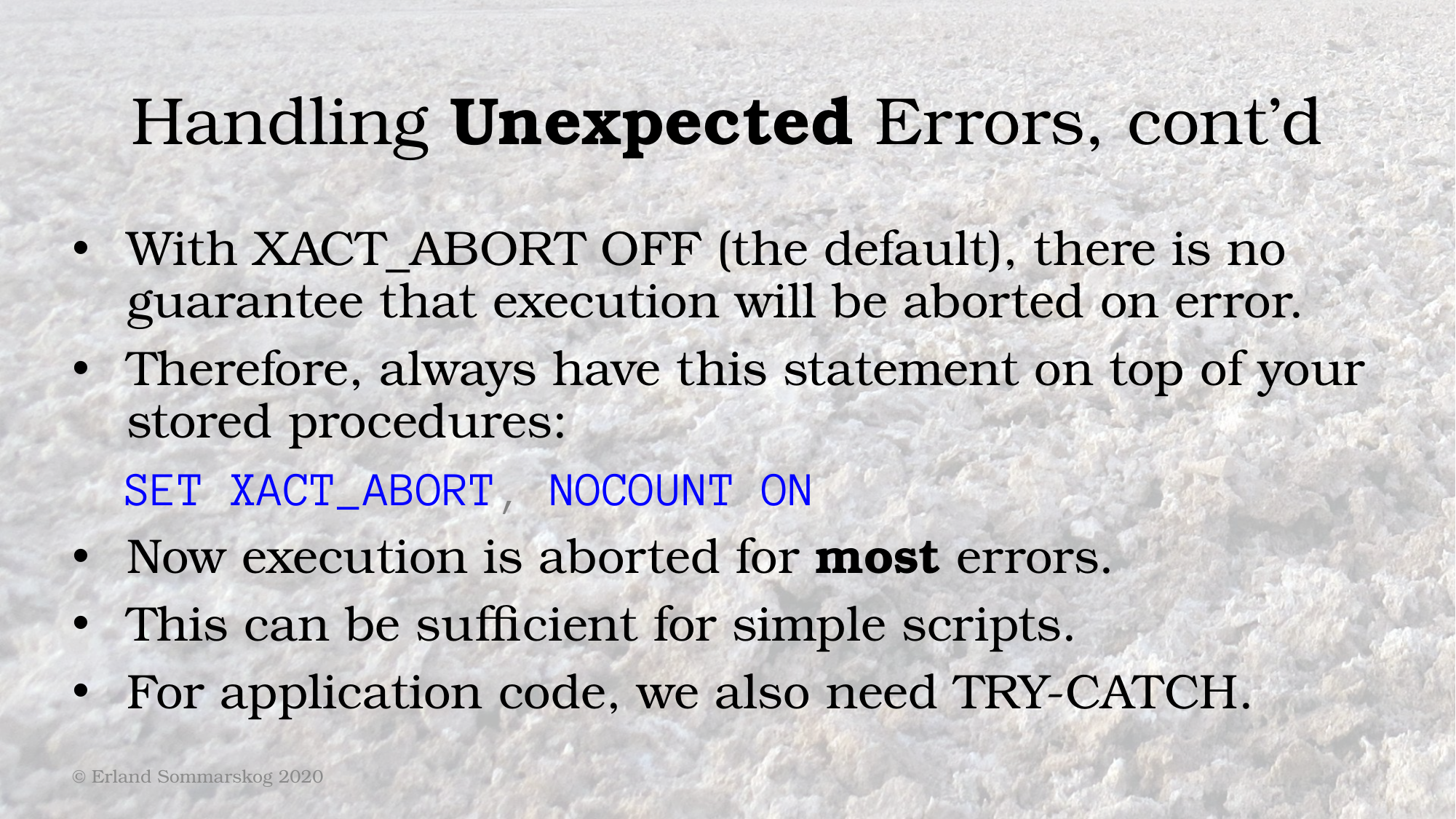

# Handling Unexpected Errors, cont’d
With XACT_ABORT OFF (the default), there is no guarantee that execution will be aborted on error.
Therefore, always have this statement on top of your stored procedures:
  SET XACT_ABORT, NOCOUNT ON
Now execution is aborted for most errors.
This can be sufficient for simple scripts.
For application code, we also need TRY-CATCH.

© Erland Sommarskog 2020